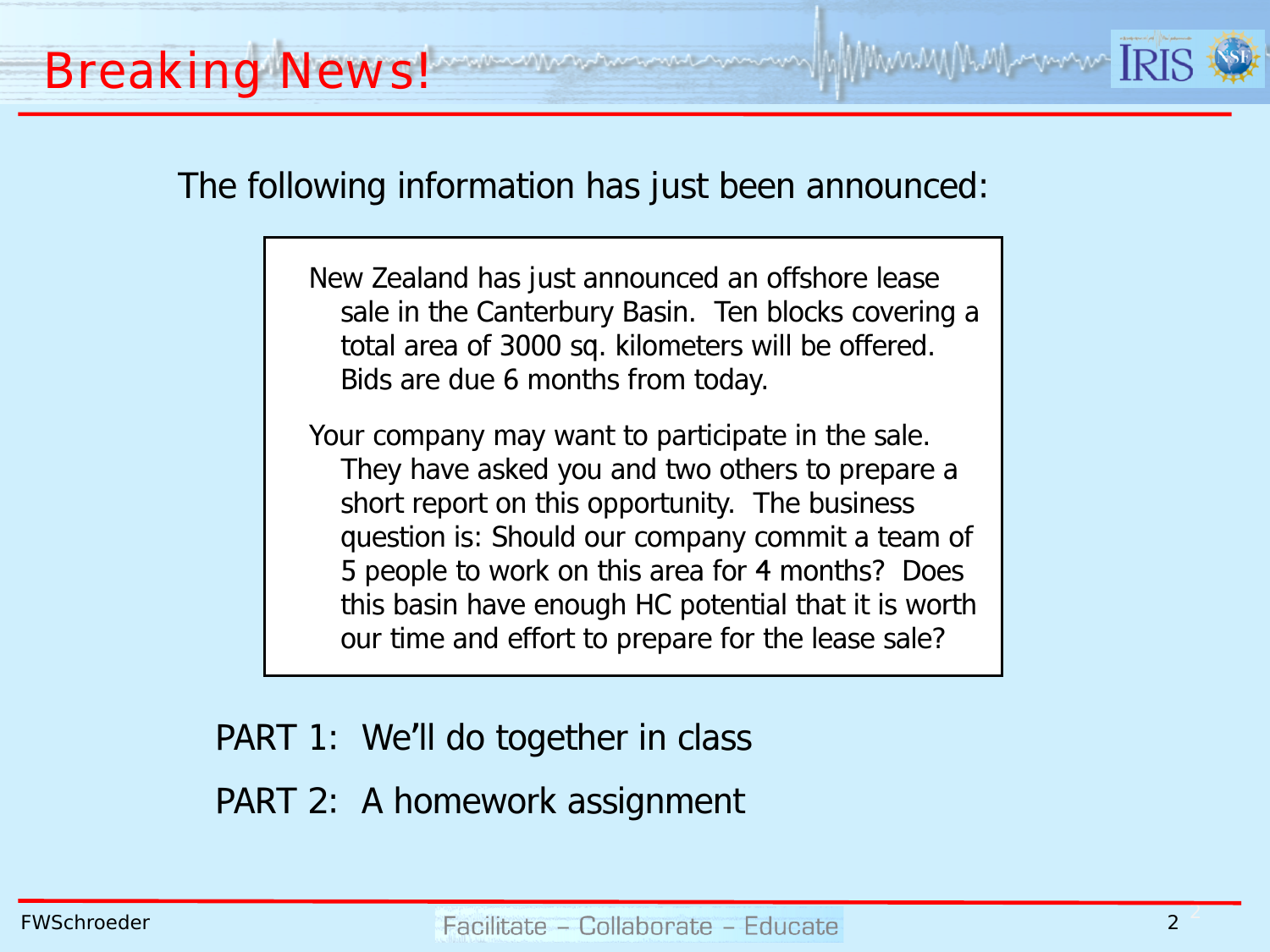

# Breaking News!
The following information has just been announced:

New Zealand has just announced an offshore lease sale in the Canterbury Basin.  Ten blocks covering a total area of 3000 sq. kilometers will be offered.  Bids are due 6 months from today.

Your company may want to participate in the sale.  They have asked you and two others to prepare a short report on this opportunity.  The business question is: Should our company commit a team of 5 people to work on this area for 4 months?  Does this basin have enough HC potential that it is worth our time and effort to prepare for the lease sale?
PART 1:  We’ll do together in class
PART 2:  A homework assignment